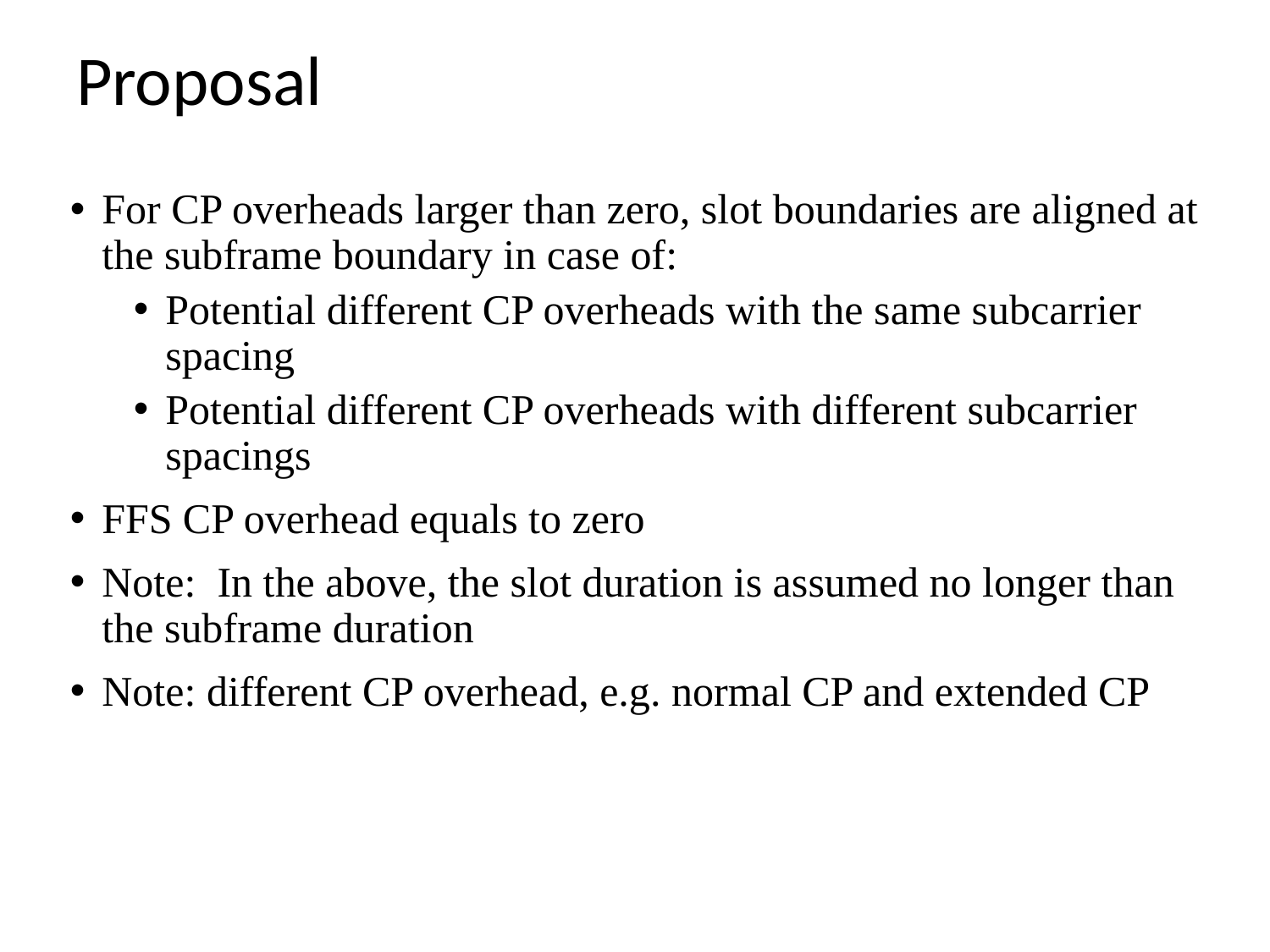

# Proposal
For CP overheads larger than zero, slot boundaries are aligned at the subframe boundary in case of:
Potential different CP overheads with the same subcarrier spacing
Potential different CP overheads with different subcarrier spacings
FFS CP overhead equals to zero
Note:  In the above, the slot duration is assumed no longer than the subframe duration
Note: different CP overhead, e.g. normal CP and extended CP